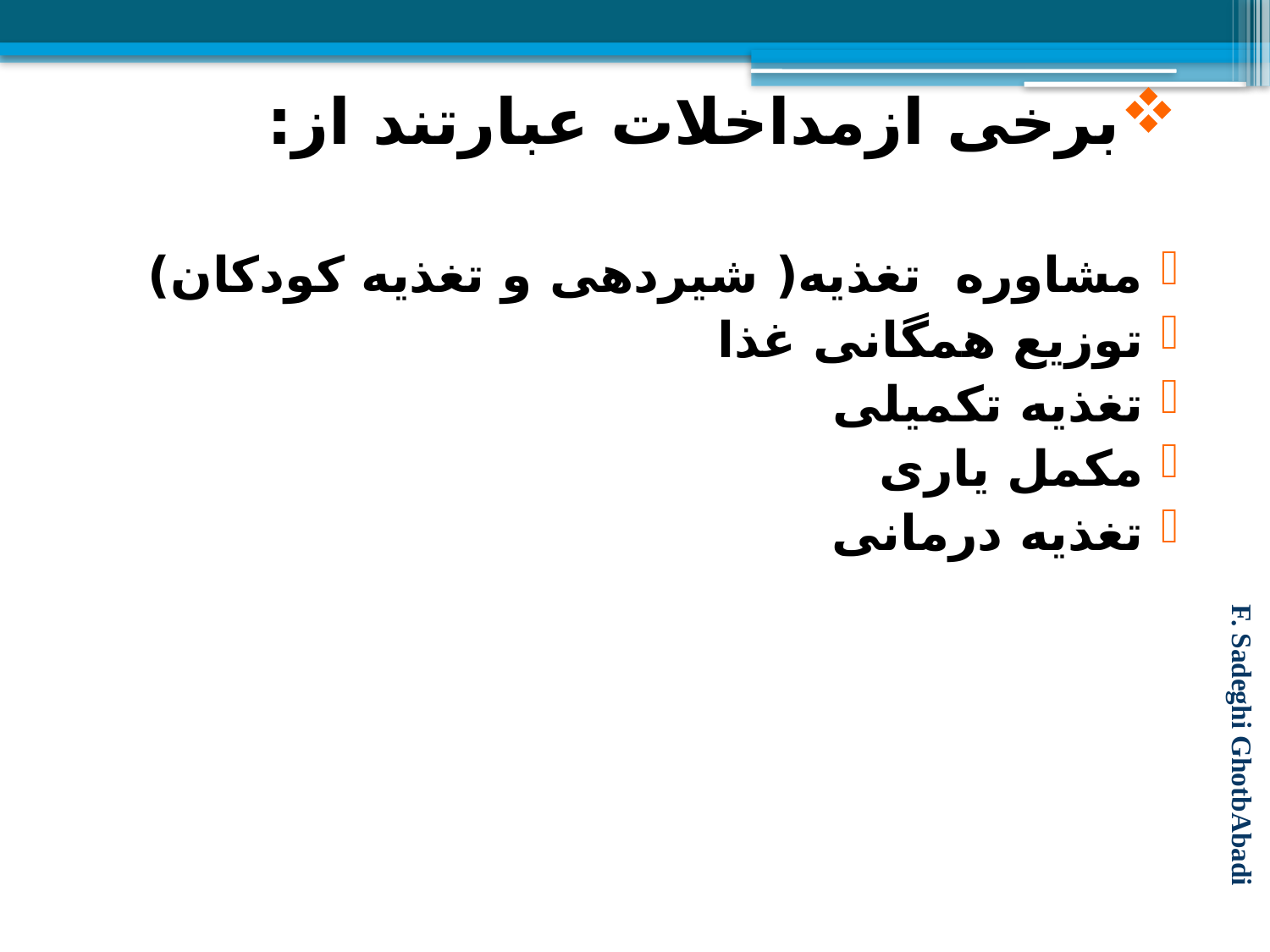

برخی ازمداخلات عبارتند از:

مشاوره  تغذیه( شیردهی و تغذیه کودکان)
توزیع همگانی غذا
تغذیه تکمیلی
مکمل یاری
تغذیه درمانی